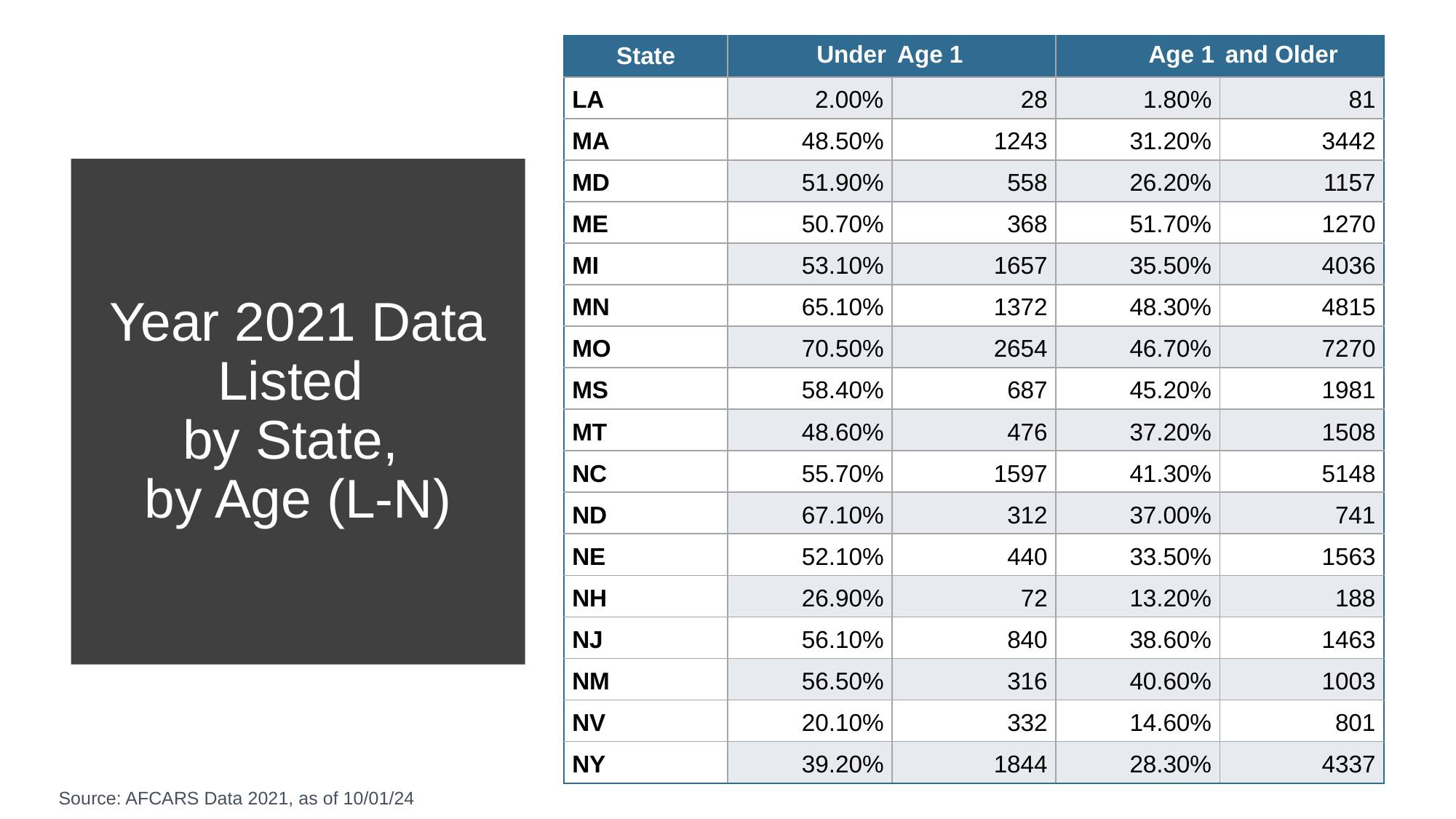

| State | Under | Age 1 | Age 1 | and Older |
| --- | --- | --- | --- | --- |
| LA | 2.00% | 28 | 1.80% | 81 |
| MA | 48.50% | 1243 | 31.20% | 3442 |
| MD | 51.90% | 558 | 26.20% | 1157 |
| ME | 50.70% | 368 | 51.70% | 1270 |
| MI | 53.10% | 1657 | 35.50% | 4036 |
| MN | 65.10% | 1372 | 48.30% | 4815 |
| MO | 70.50% | 2654 | 46.70% | 7270 |
| MS | 58.40% | 687 | 45.20% | 1981 |
| MT | 48.60% | 476 | 37.20% | 1508 |
| NC | 55.70% | 1597 | 41.30% | 5148 |
| ND | 67.10% | 312 | 37.00% | 741 |
| NE | 52.10% | 440 | 33.50% | 1563 |
| NH | 26.90% | 72 | 13.20% | 188 |
| NJ | 56.10% | 840 | 38.60% | 1463 |
| NM | 56.50% | 316 | 40.60% | 1003 |
| NV | 20.10% | 332 | 14.60% | 801 |
| NY | 39.20% | 1844 | 28.30% | 4337 |
# Year 2021 Data Listed by State, by Age (L-N)
Source: AFCARS Data 2021, as of 10/01/24